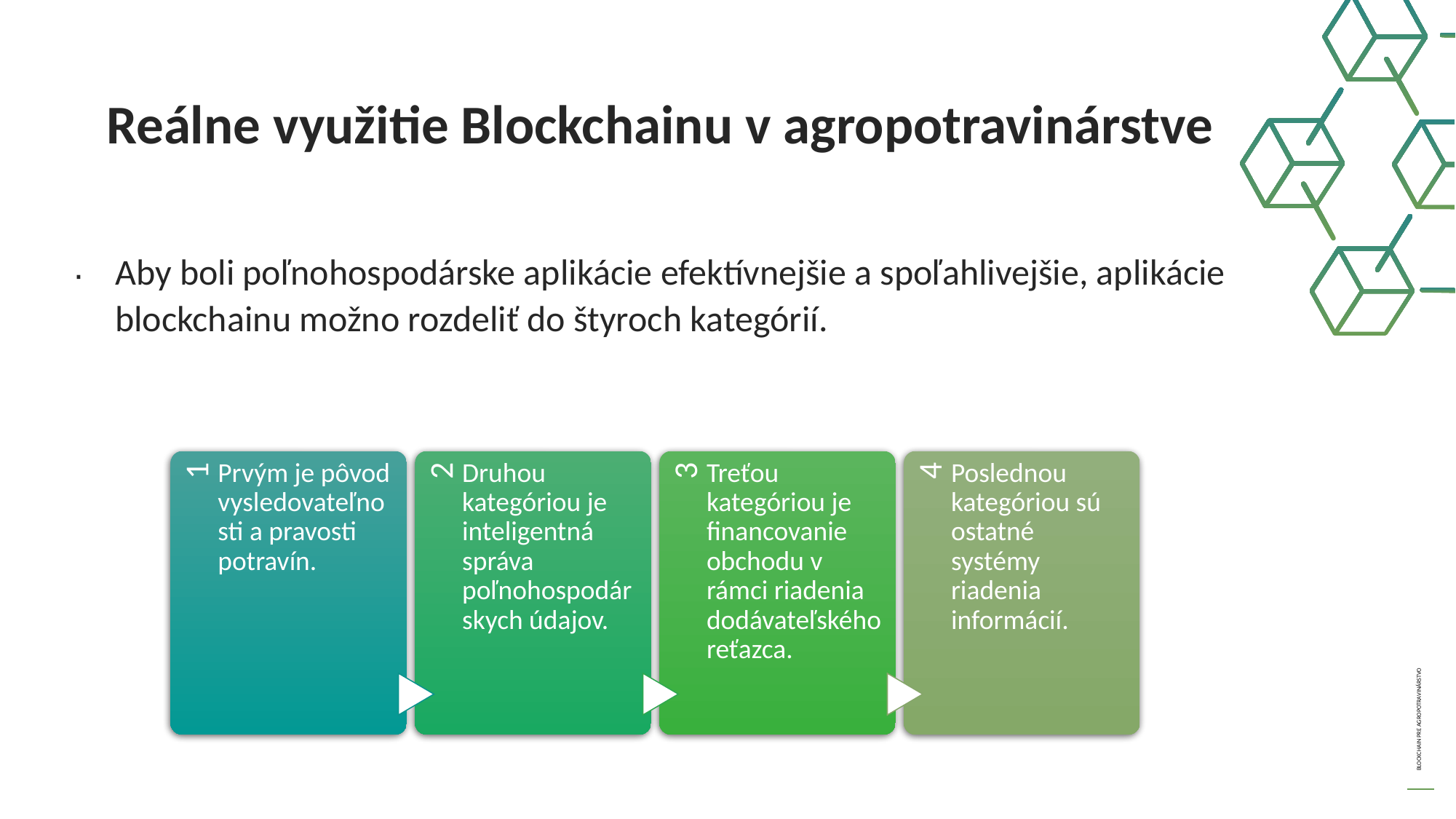

Reálne využitie Blockchainu v agropotravinárstve
Aby boli poľnohospodárske aplikácie efektívnejšie a spoľahlivejšie, aplikácie blockchainu možno rozdeliť do štyroch kategórií.

Prvým je pôvod vysledovateľnosti a pravosti potravín.

Druhou kategóriou je inteligentná správa poľnohospodárskych údajov.

Treťou kategóriou je financovanie obchodu v rámci riadenia dodávateľského reťazca.

Poslednou kategóriou sú ostatné systémy riadenia informácií.
1
2
3
4